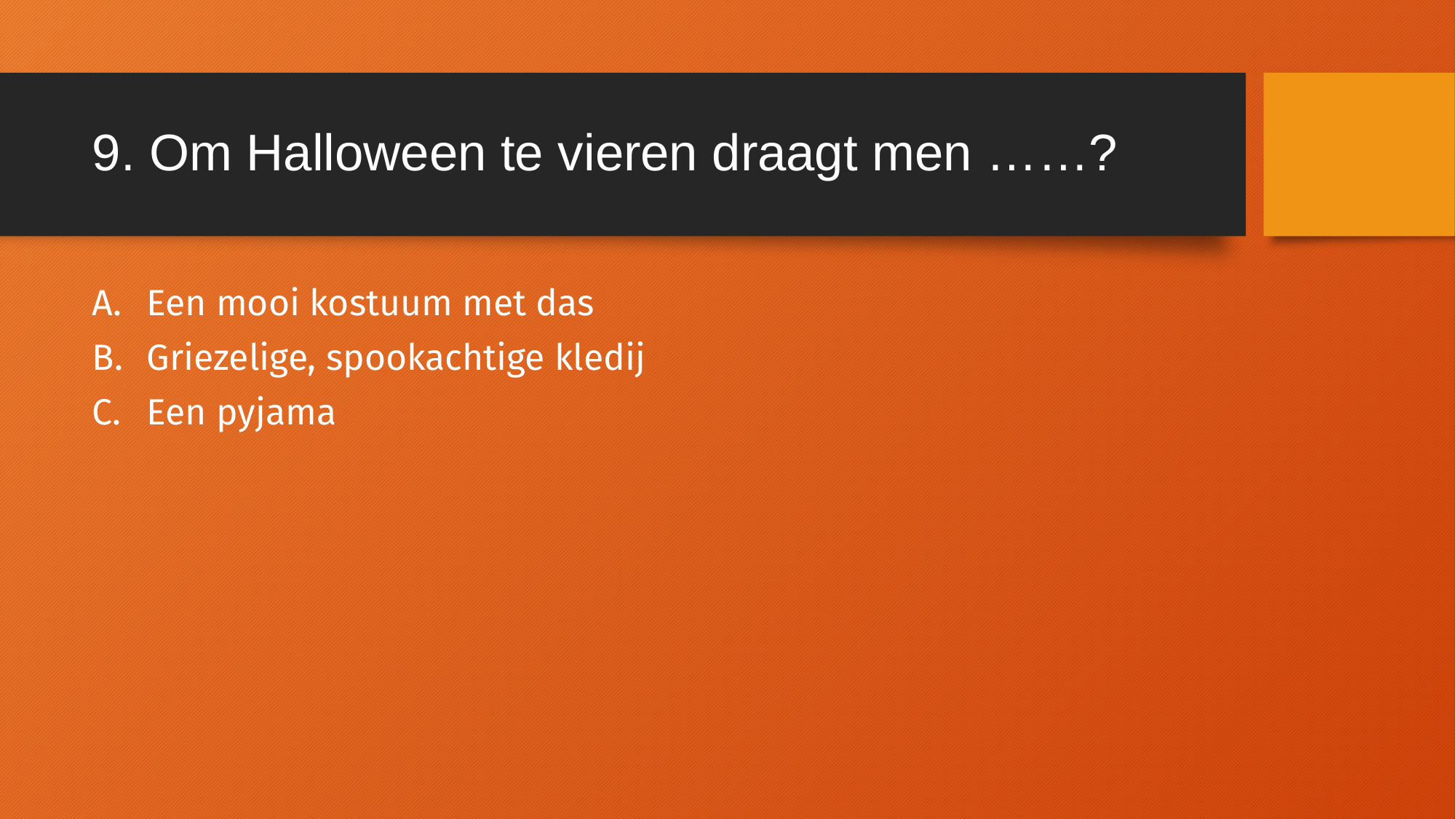

# 9. Om Halloween te vieren draagt men ……?
Een mooi kostuum met das
Griezelige, spookachtige kledij
Een pyjama